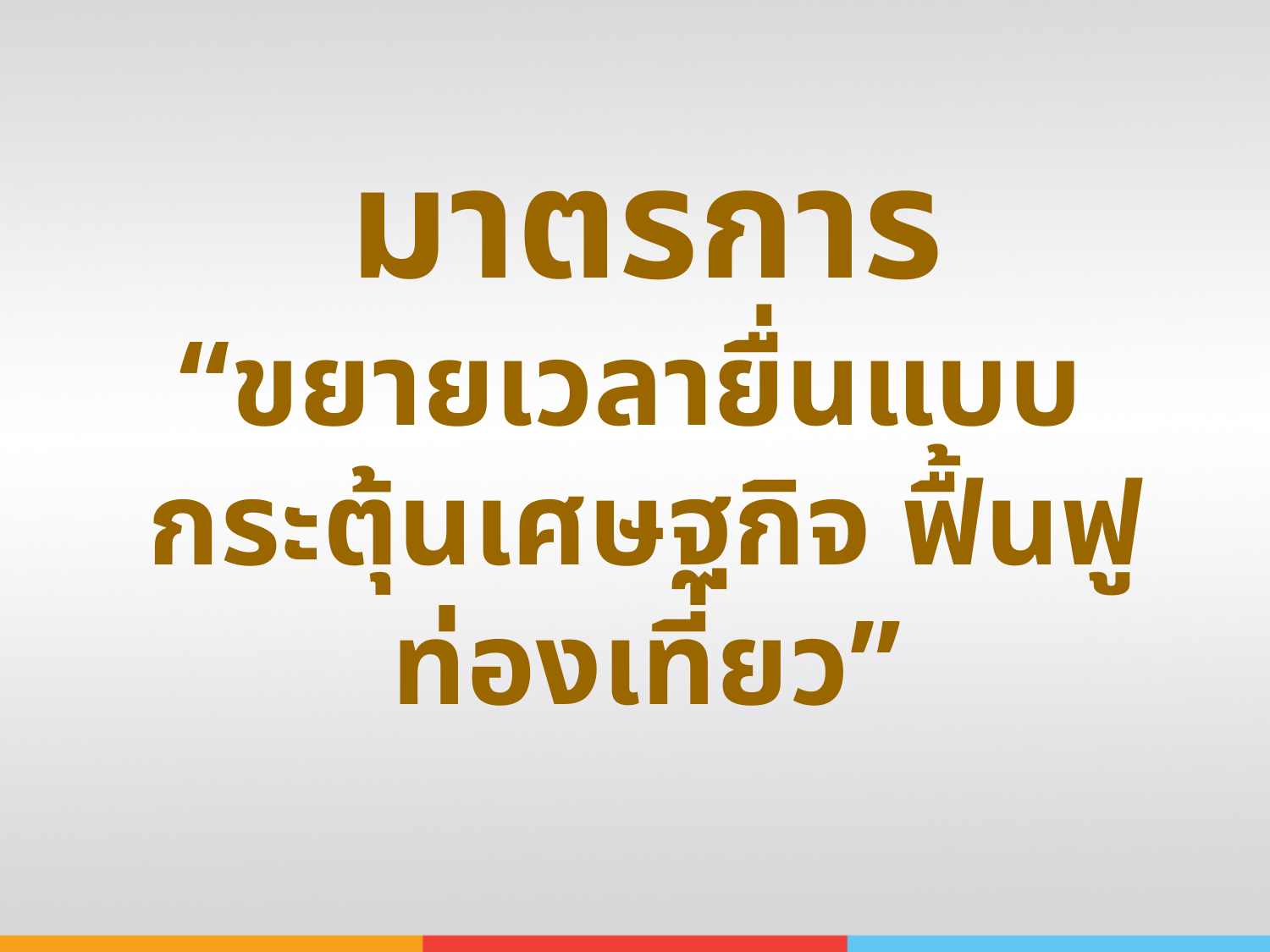

# มาตรการ “ขยายเวลายื่นแบบ กระตุ้นเศษฐกิจ ฟื้นฟูท่องเที่ยว”